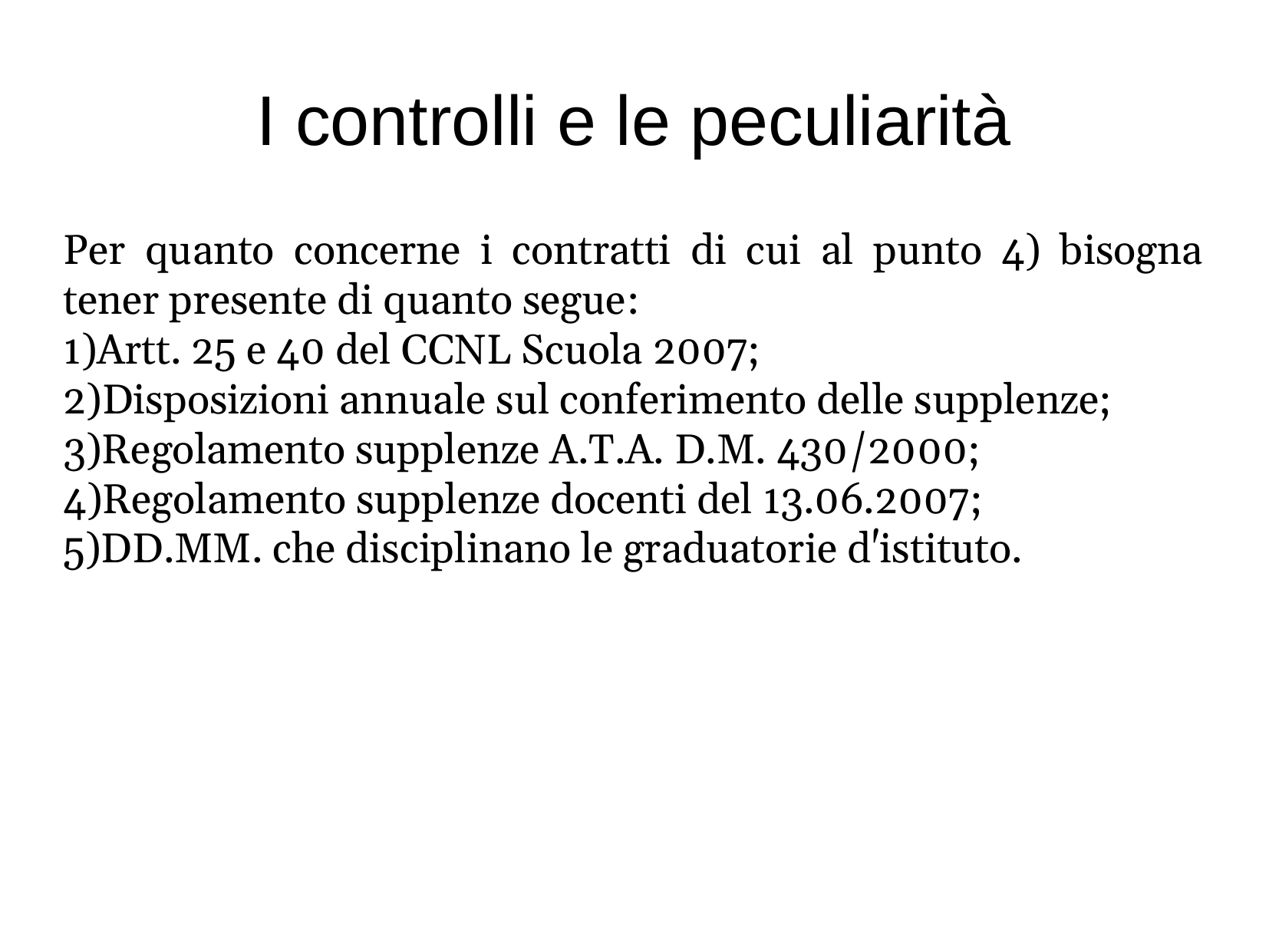

I controlli e le peculiarità
Per quanto concerne i contratti di cui al punto 4) bisogna tener presente di quanto segue:
Artt. 25 e 40 del CCNL Scuola 2007;
Disposizioni annuale sul conferimento delle supplenze;
Regolamento supplenze A.T.A. D.M. 430/2000;
Regolamento supplenze docenti del 13.06.2007;
DD.MM. che disciplinano le graduatorie d'istituto.